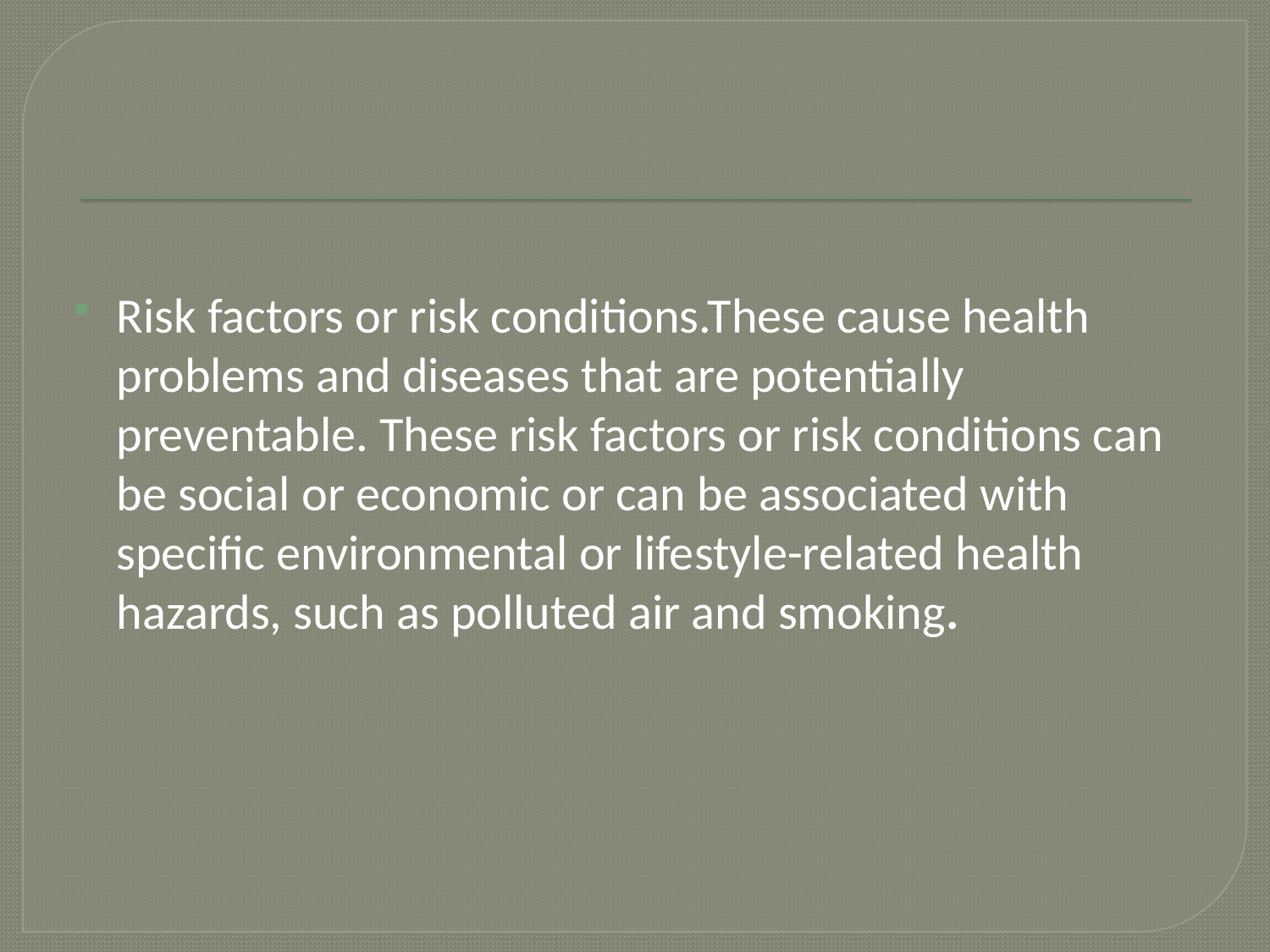

#
Risk factors or risk conditions.These cause health problems and diseases that are potentially preventable. These risk factors or risk conditions can be social or economic or can be associated with specific environmental or lifestyle-related health hazards, such as polluted air and smoking.